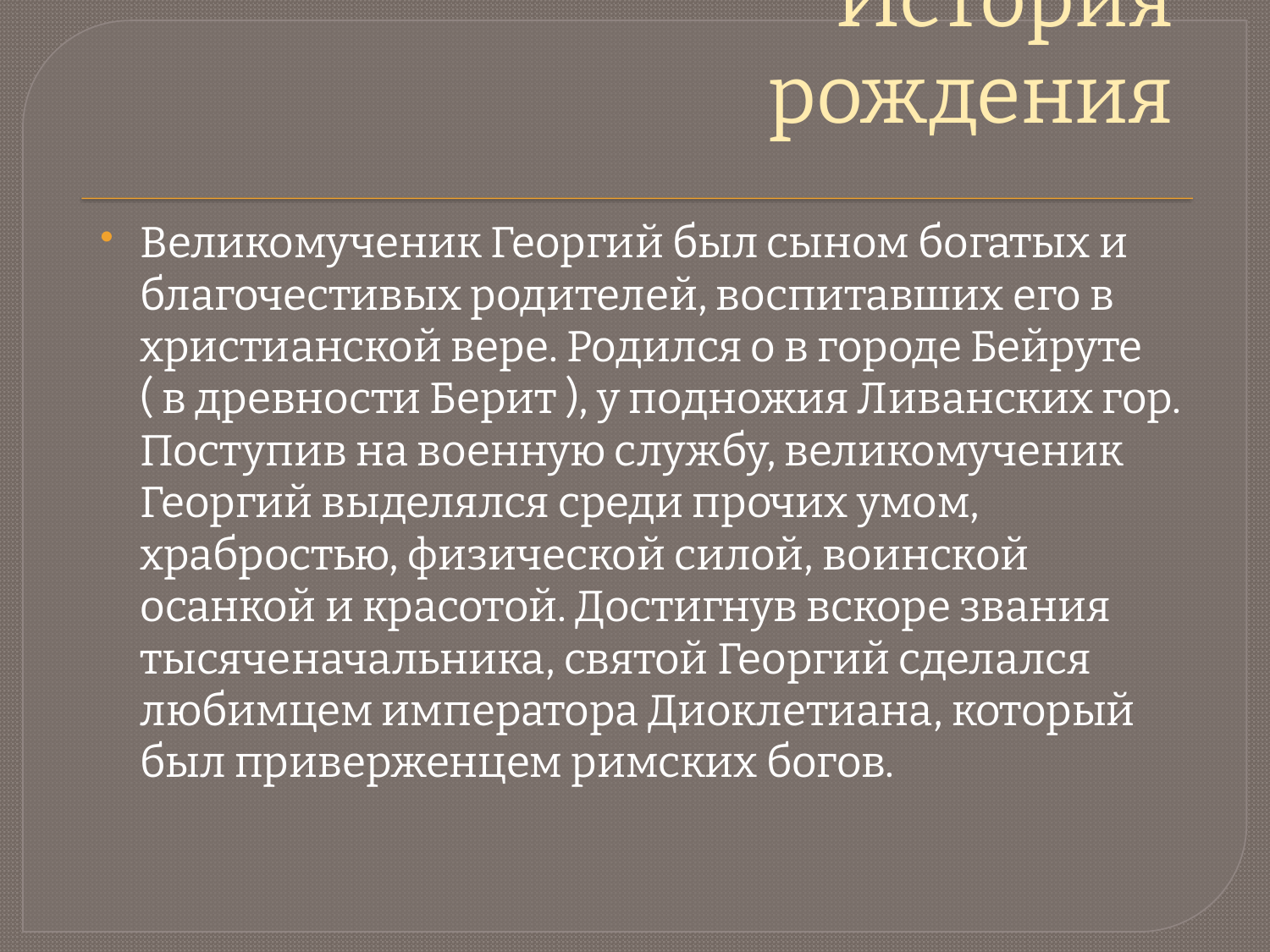

# История рождения
Великомученик Георгий был сыном богатых и благочестивых родителей, воспитавших его в христианской вере. Родился о в городе Бейруте    ( в древности Берит ), у подножия Ливанских гор. Поступив на военную службу, великомученик Георгий выделялся среди прочих умом, храбростью, физической силой, воинской осанкой и красотой. Достигнув вскоре звания тысяченачальника, святой Георгий сделался любимцем императора Диоклетиана, который был приверженцем римских богов.